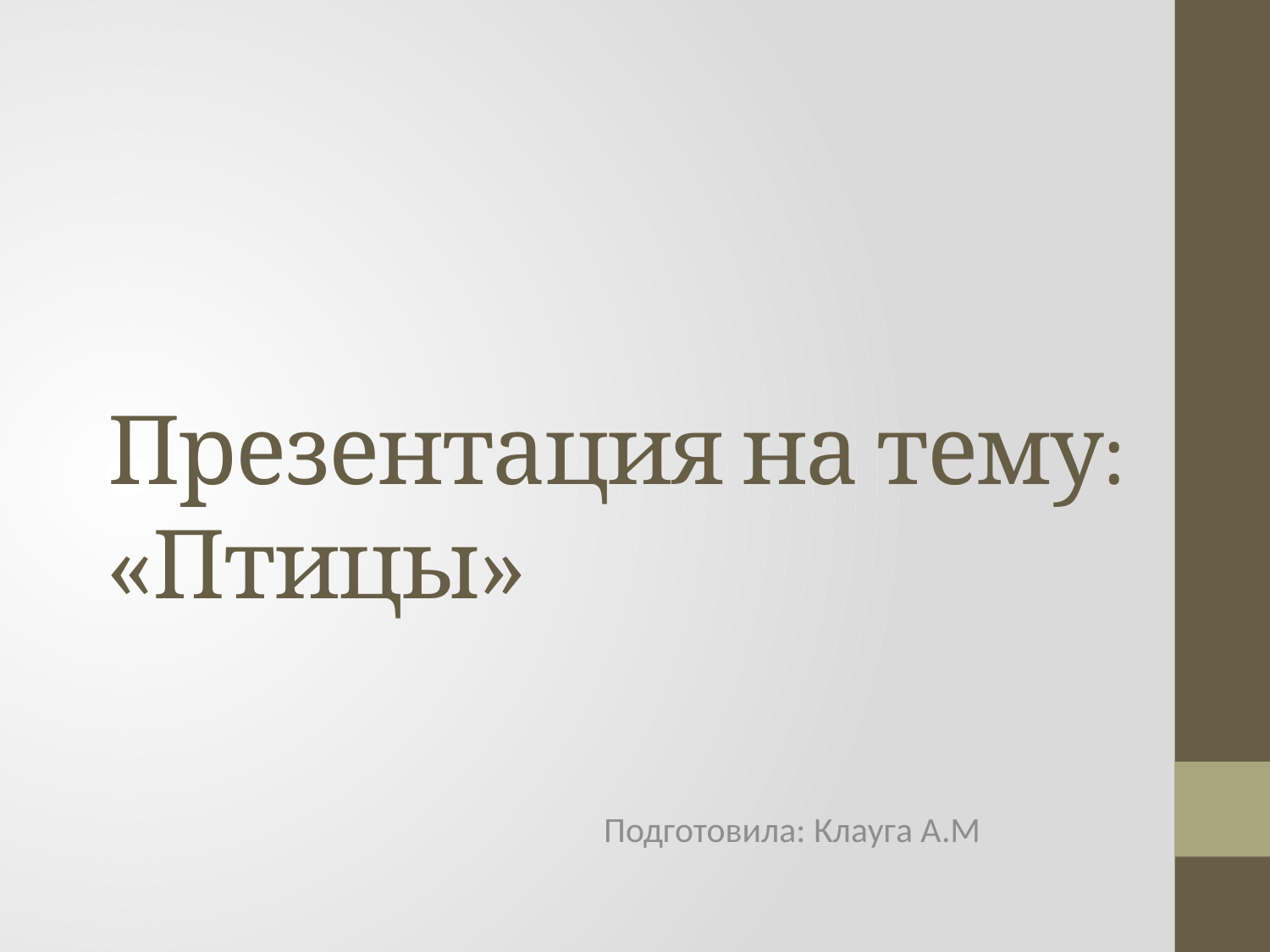

# Презентация на тему: «Птицы»

Подготовила: Клауга А.М